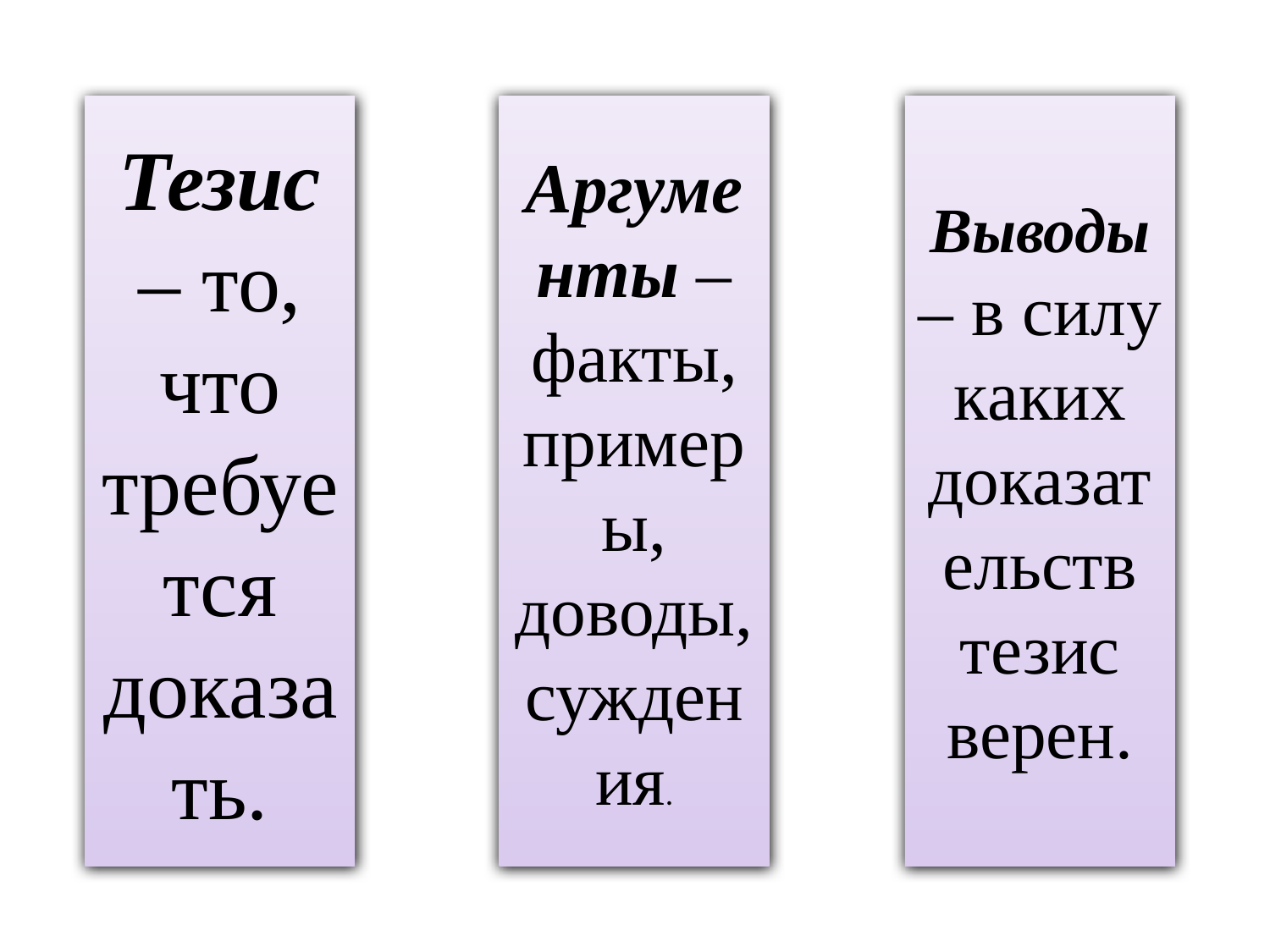

#
Тезис – то, что требуется доказать.
Аргументы – факты, примеры, доводы, суждения.
Выводы – в силу каких доказательств тезис верен.